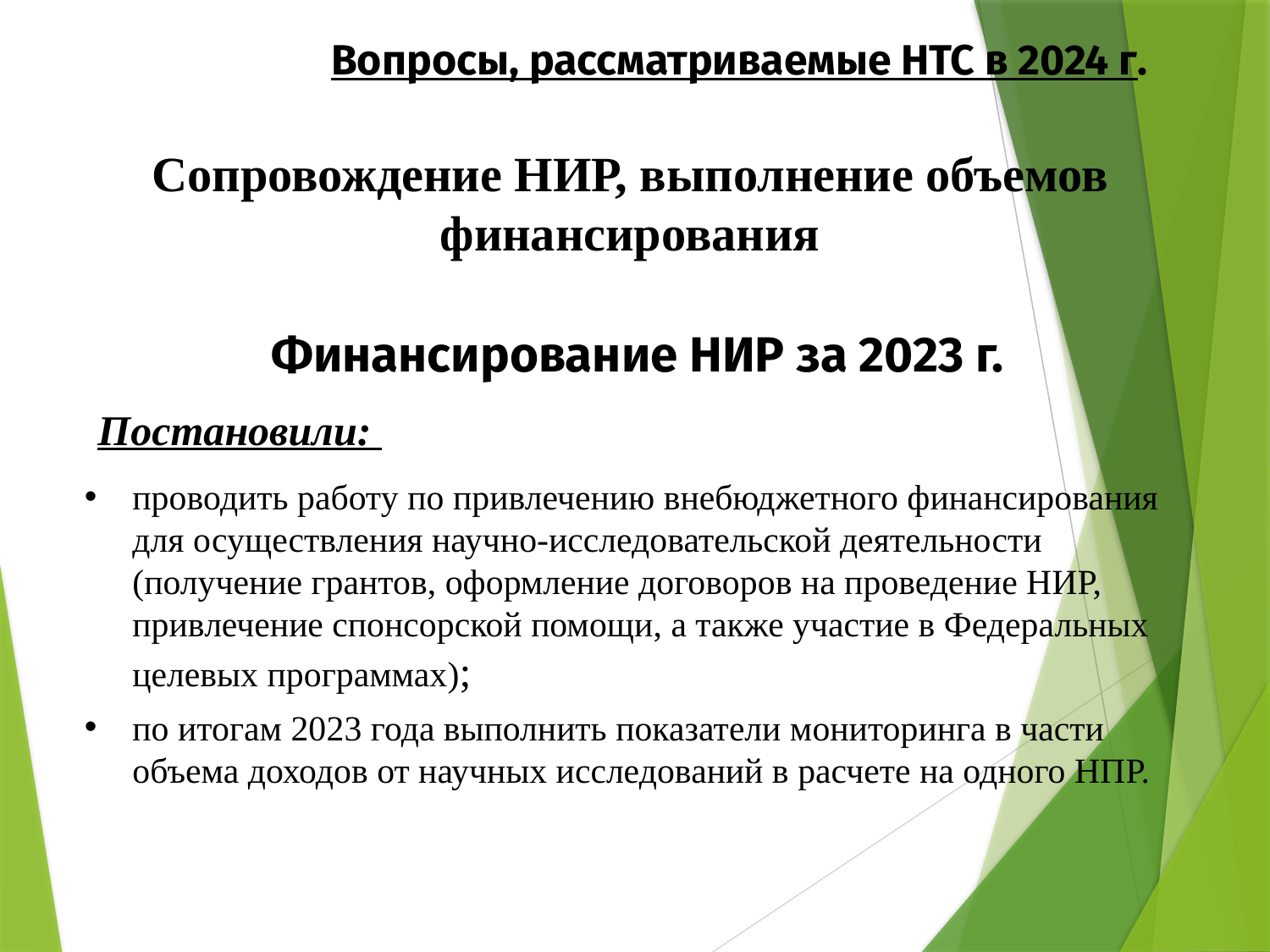

# Вопросы, рассматриваемые НТС в 2024 г. Сопровождение НИР, выполнение объемов финансирования
Финансирование НИР за 2023 г.
Постановили:
проводить работу по привлечению внебюджетного финансирования для осуществления научно-исследовательской деятельности (получение грантов, оформление договоров на проведение НИР, привлечение спонсорской помощи, а также участие в Федеральных целевых программах);
по итогам 2023 года выполнить показатели мониторинга в части объема доходов от научных исследований в расчете на одного НПР.